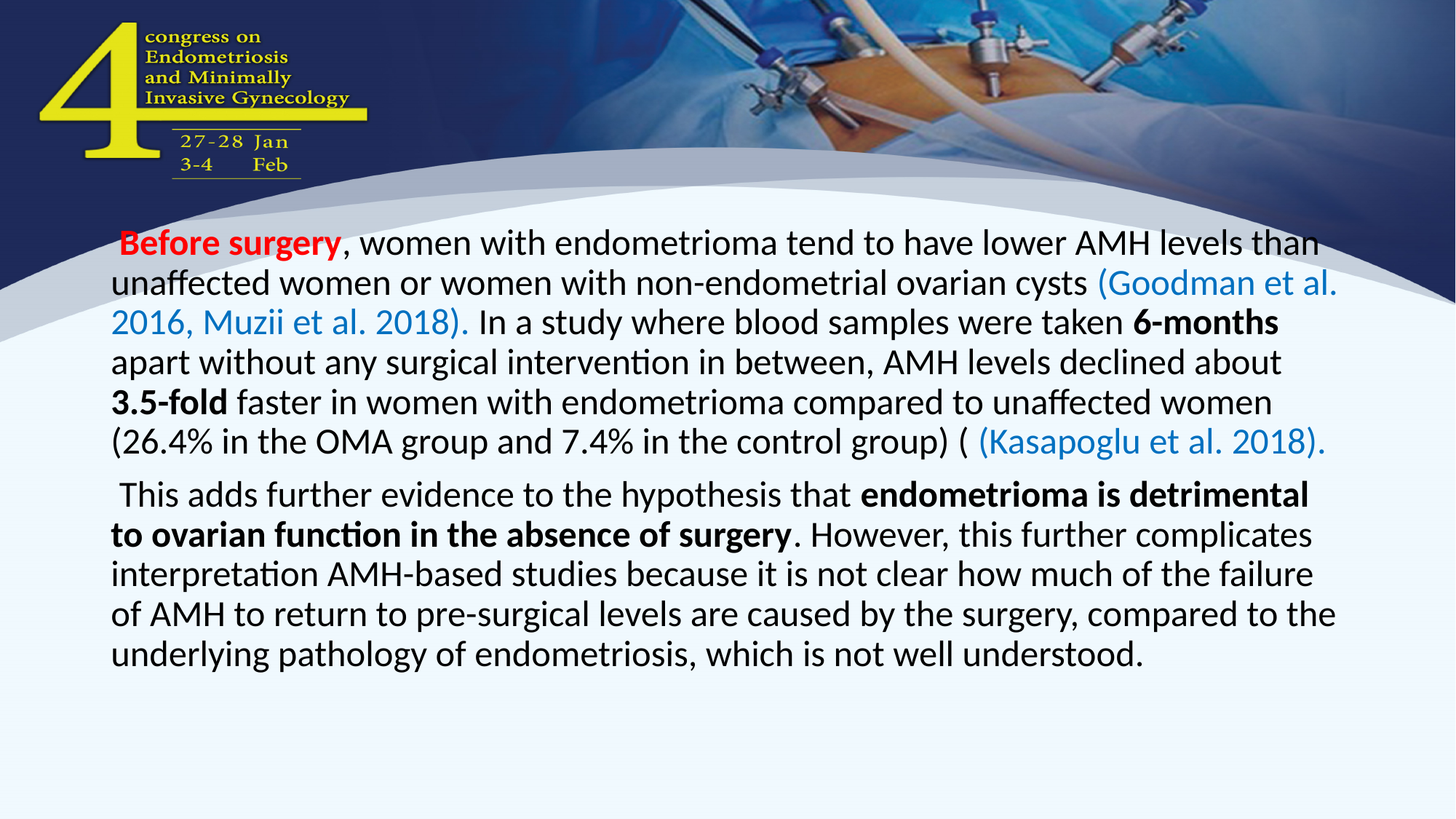

#
 Before surgery, women with endometrioma tend to have lower AMH levels than unaffected women or women with non-endometrial ovarian cysts (Goodman et al. 2016, Muzii et al. 2018). In a study where blood samples were taken 6-months apart without any surgical intervention in between, AMH levels declined about 3.5-fold faster in women with endometrioma compared to unaffected women (26.4% in the OMA group and 7.4% in the control group) ( (Kasapoglu et al. 2018).
 This adds further evidence to the hypothesis that endometrioma is detrimental to ovarian function in the absence of surgery. However, this further complicates interpretation AMH-based studies because it is not clear how much of the failure of AMH to return to pre-surgical levels are caused by the surgery, compared to the underlying pathology of endometriosis, which is not well understood.